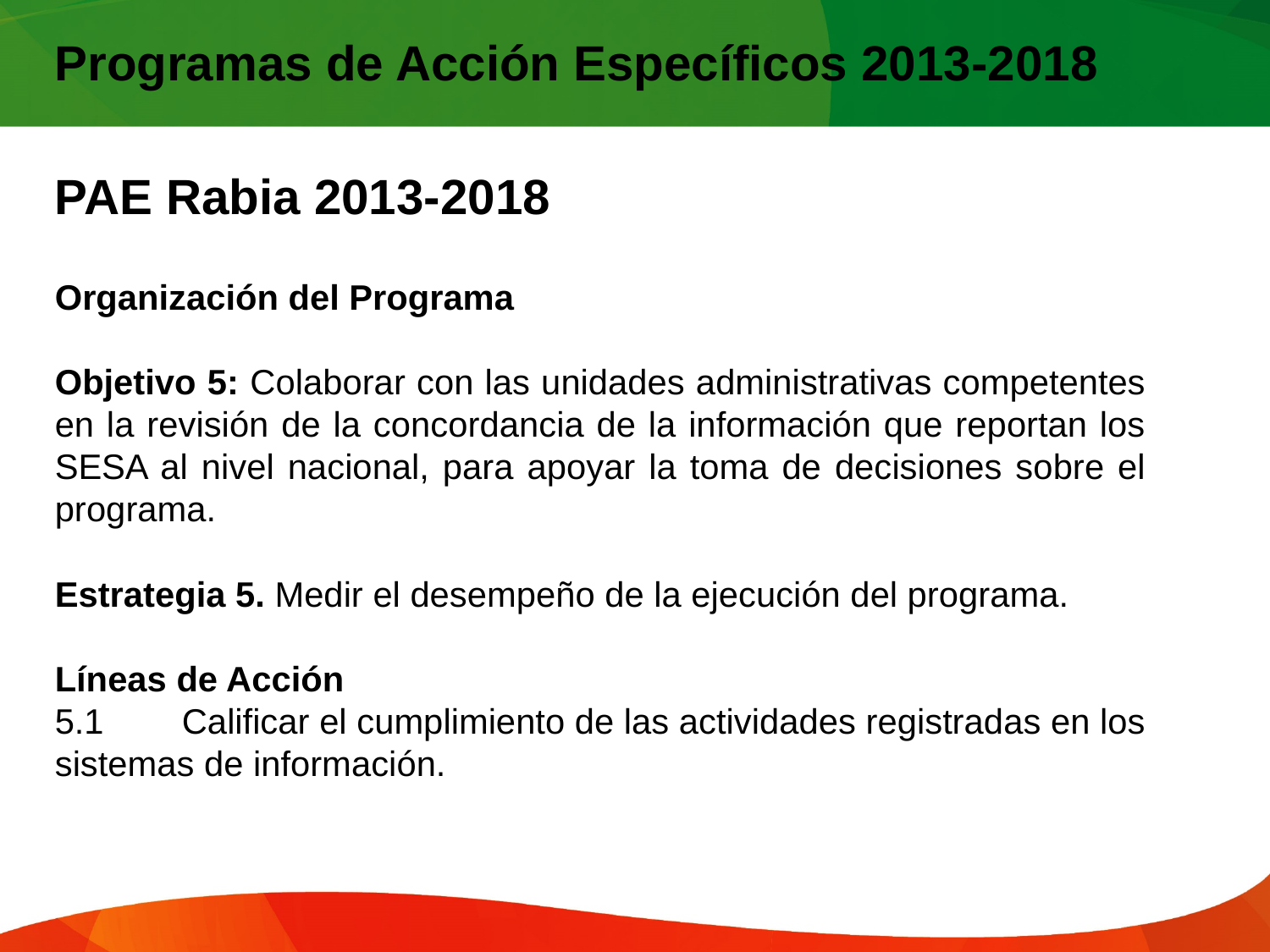

Programas de Acción Específicos 2013-2018
PAE Rabia 2013-2018

Organización del Programa

Objetivo 5: Colaborar con las unidades administrativas competentes en la revisión de la concordancia de la información que reportan los SESA al nivel nacional, para apoyar la toma de decisiones sobre el programa.

Estrategia 5. Medir el desempeño de la ejecución del programa.

Líneas de Acción
5.1	Calificar el cumplimiento de las actividades registradas en los sistemas de información.